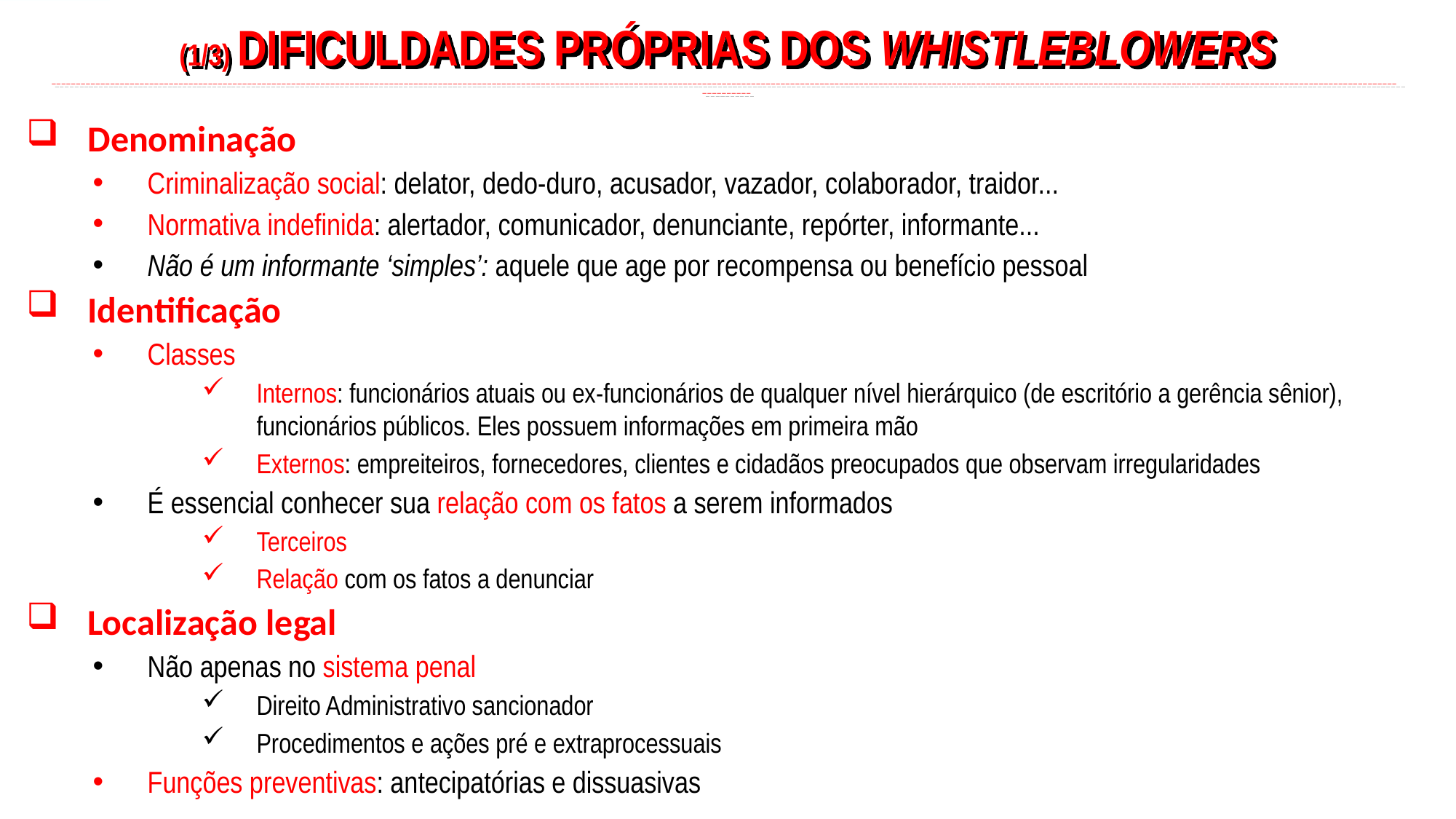

(1/3) DIFICULDADES PRÓPRIAS DOS WHISTLEBLOWERS
_____________________________________________________________________________________________________________________________________________________________________________________________________________________________________________________________________________________________
Denominação
Criminalização social: delator, dedo-duro, acusador, vazador, colaborador, traidor...
Normativa indefinida: alertador, comunicador, denunciante, repórter, informante...
Não é um informante ‘simples’: aquele que age por recompensa ou benefício pessoal
Identificação
Classes
Internos: funcionários atuais ou ex-funcionários de qualquer nível hierárquico (de escritório a gerência sênior), funcionários públicos. Eles possuem informações em primeira mão
Externos: empreiteiros, fornecedores, clientes e cidadãos preocupados que observam irregularidades
É essencial conhecer sua relação com os fatos a serem informados
Terceiros
Relação com os fatos a denunciar
Localização legal
Não apenas no sistema penal
Direito Administrativo sancionador
Procedimentos e ações pré e extraprocessuais
Funções preventivas: antecipatórias e dissuasivas